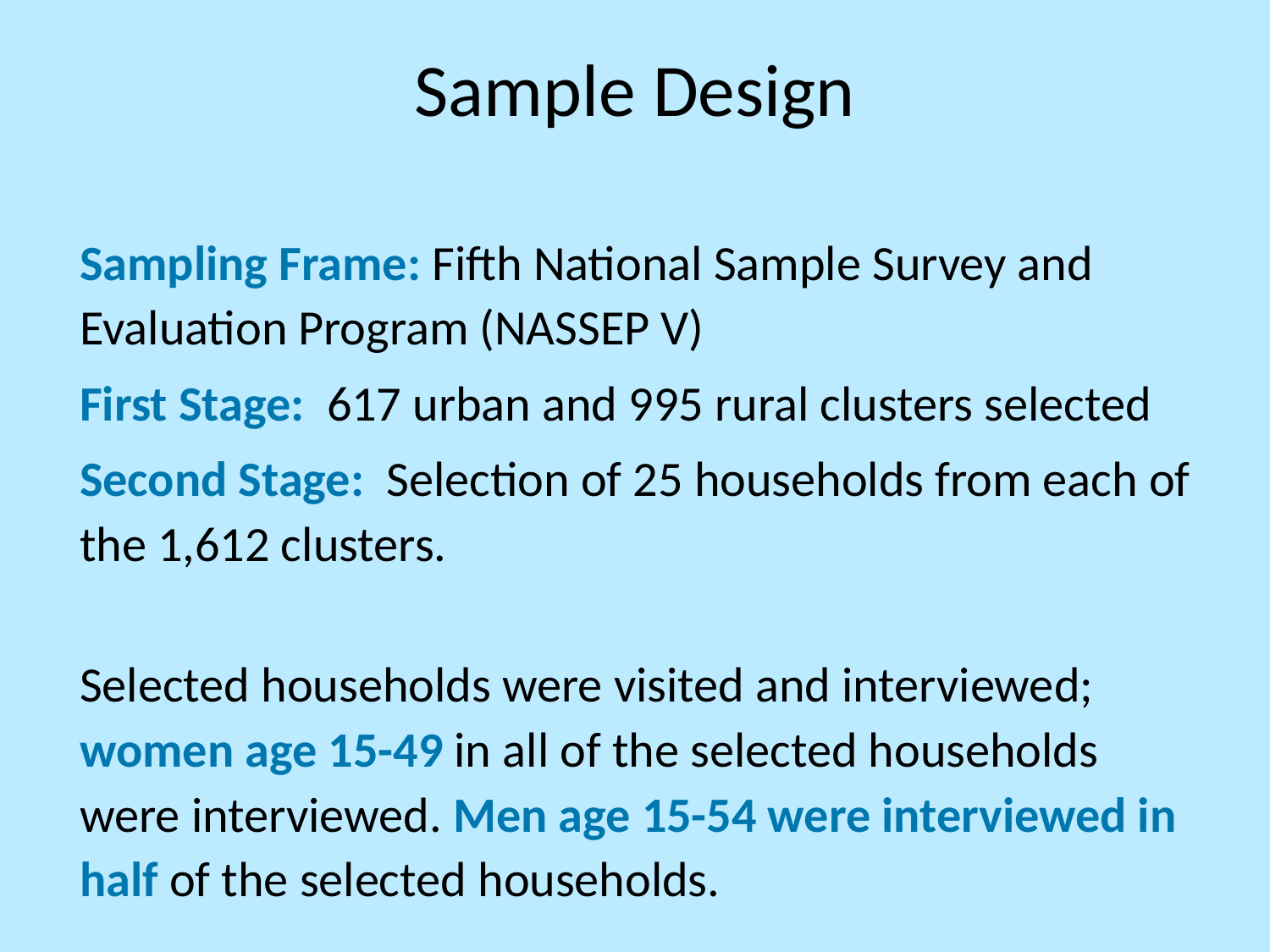

# Sample Design
Sampling Frame: Fifth National Sample Survey and Evaluation Program (NASSEP V)
First Stage:  617 urban and 995 rural clusters selected
Second Stage:  Selection of 25 households from each of the 1,612 clusters.
Selected households were visited and interviewed; women age 15-49 in all of the selected households were interviewed. Men age 15-54 were interviewed in half of the selected households.